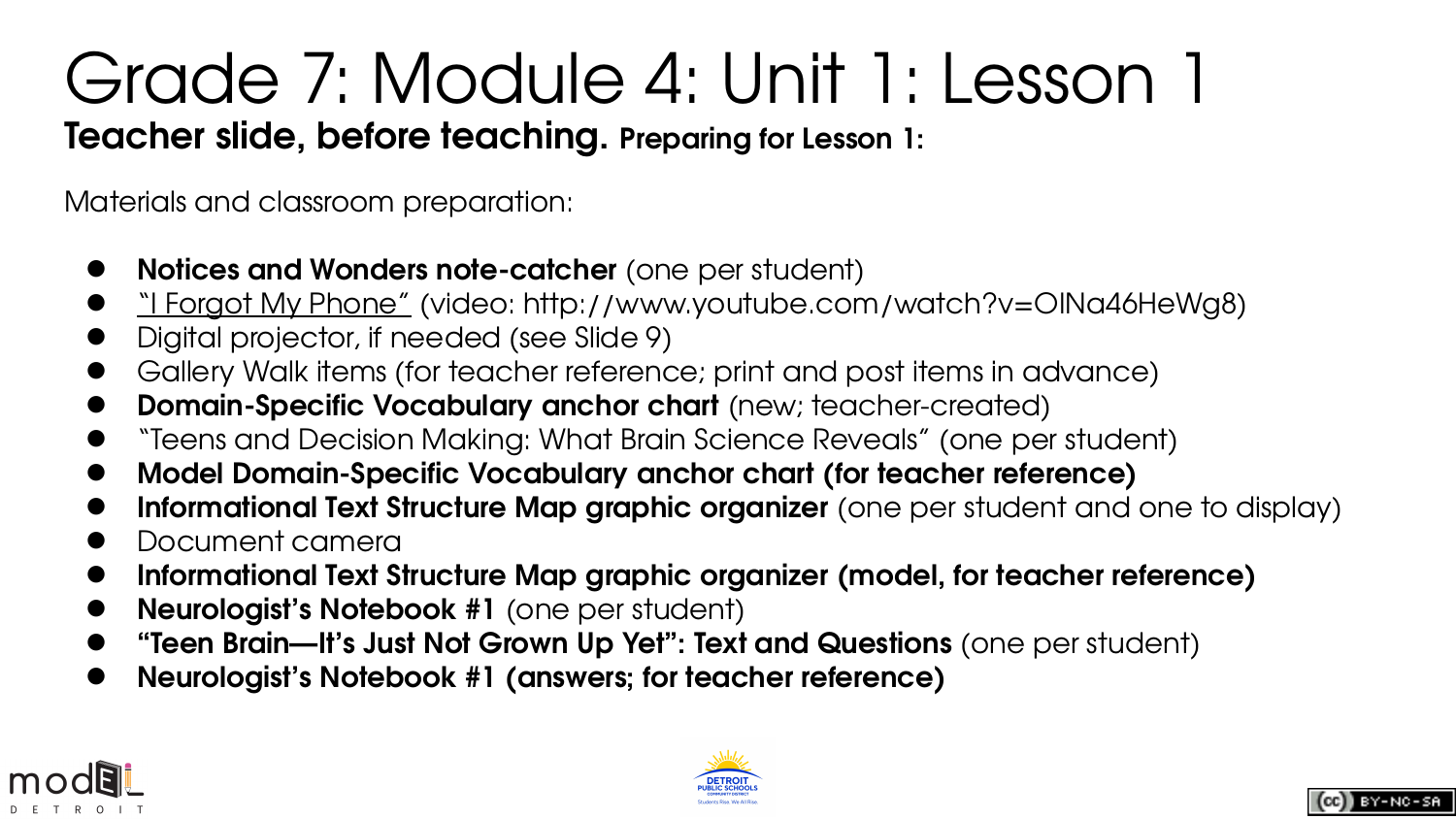

Grade 7: Module 4: Unit 1: Lesson 1
Teacher slide, before teaching. Preparing for Lesson 1:

Materials and classroom preparation:

Notices and Wonders note-catcher (one per student)
“I Forgot My Phone” (video: http://www.youtube.com/watch?v=OINa46HeWg8)
Digital projector, if needed (see Slide 9)
Gallery Walk items (for teacher reference; print and post items in advance)
Domain-Specific Vocabulary anchor chart (new; teacher-created)
“Teens and Decision Making: What Brain Science Reveals” (one per student)
Model Domain-Specific Vocabulary anchor chart (for teacher reference)
Informational Text Structure Map graphic organizer (one per student and one to display)
Document camera
Informational Text Structure Map graphic organizer (model, for teacher reference)
Neurologist’s Notebook #1 (one per student)
“Teen Brain—It’s Just Not Grown Up Yet”: Text and Questions (one per student)
Neurologist’s Notebook #1 (answers; for teacher reference)